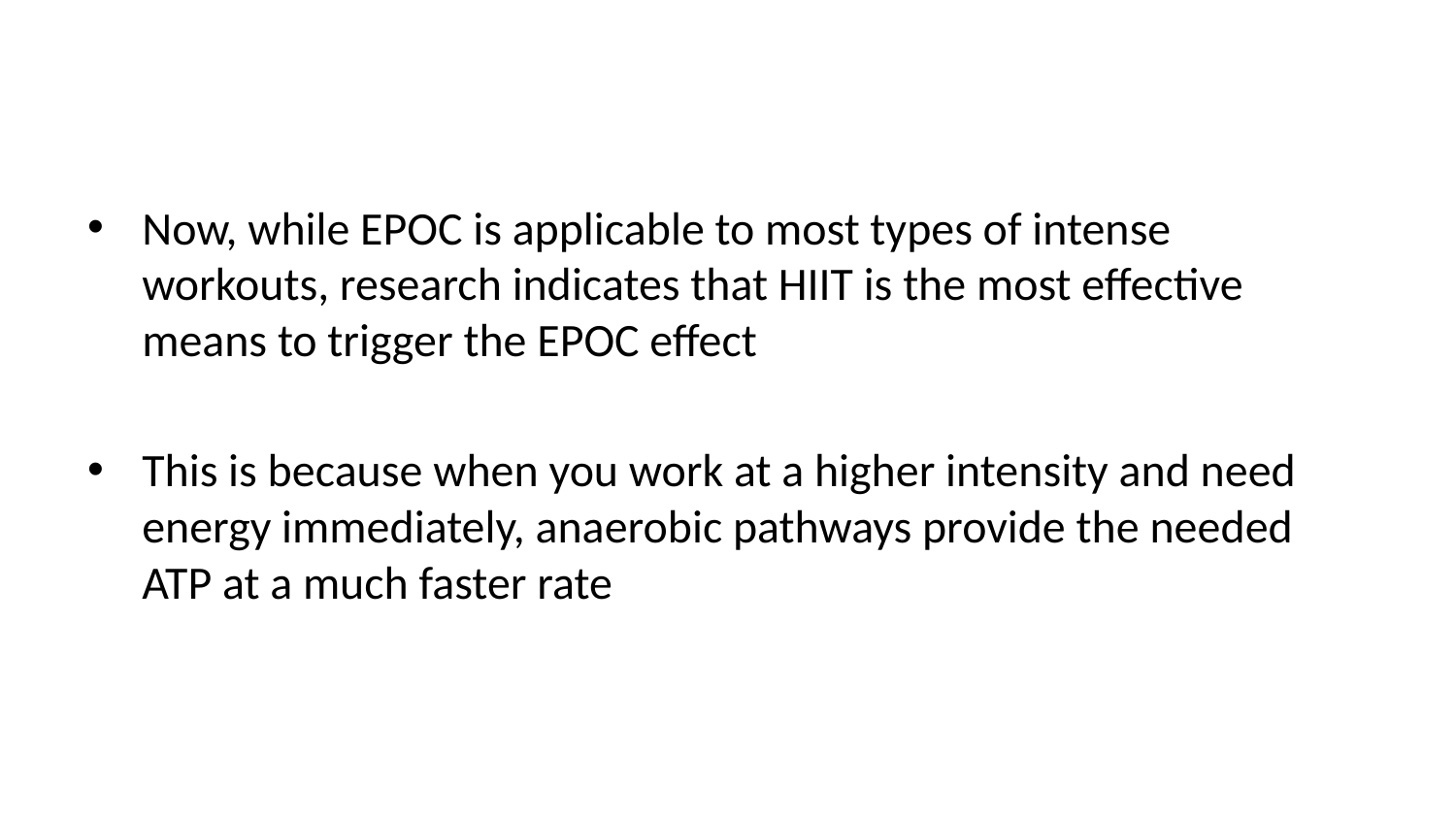

Now, while EPOC is applicable to most types of intense workouts, research indicates that HIIT is the most effective means to trigger the EPOC effect

This is because when you work at a higher intensity and need energy immediately, anaerobic pathways provide the needed ATP at a much faster rate